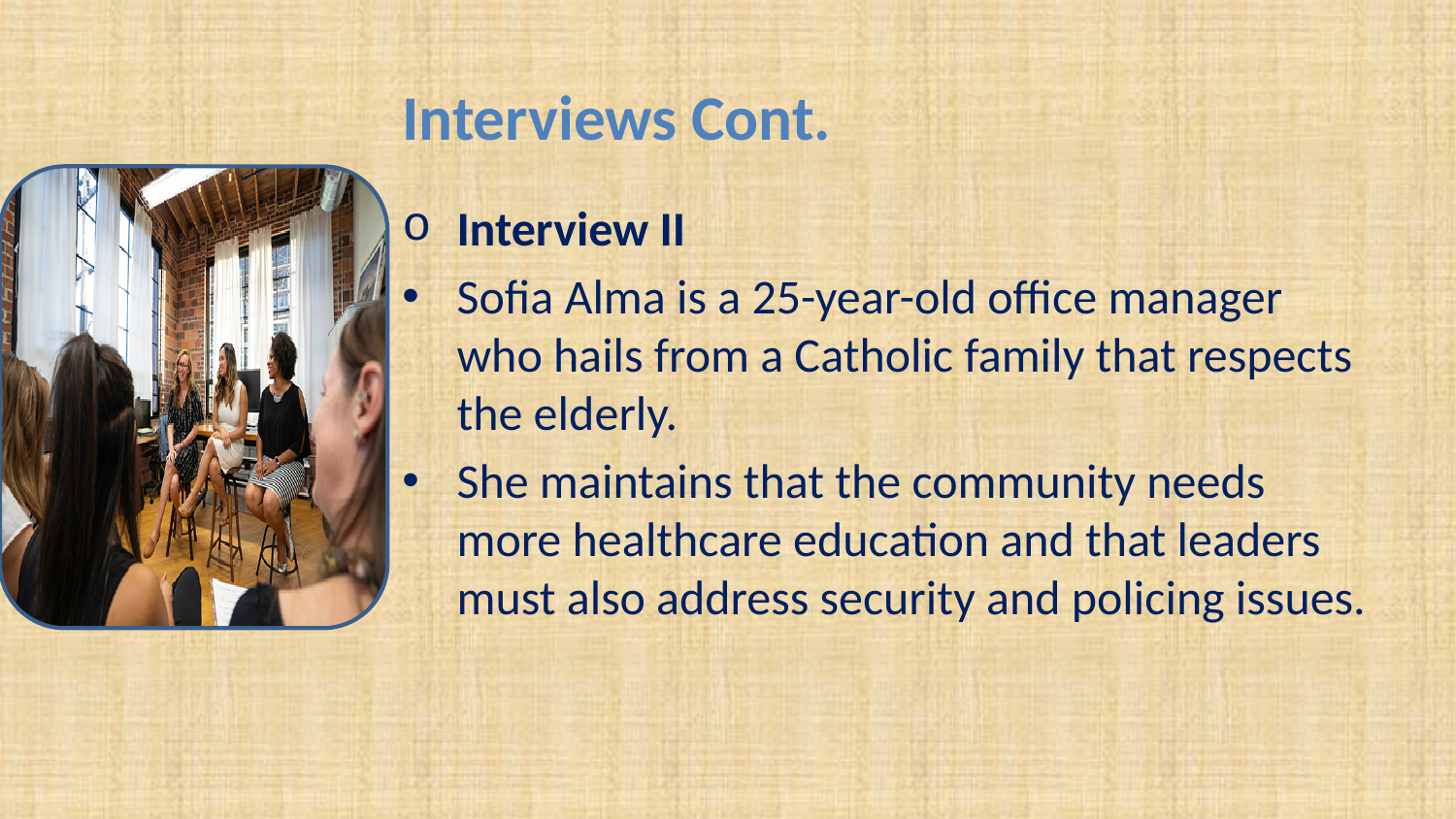

# Interviews Cont.

Interview II
Sofia Alma is a 25-year-old office manager who hails from a Catholic family that respects the elderly.
She maintains that the community needs more healthcare education and that leaders must also address security and policing issues.